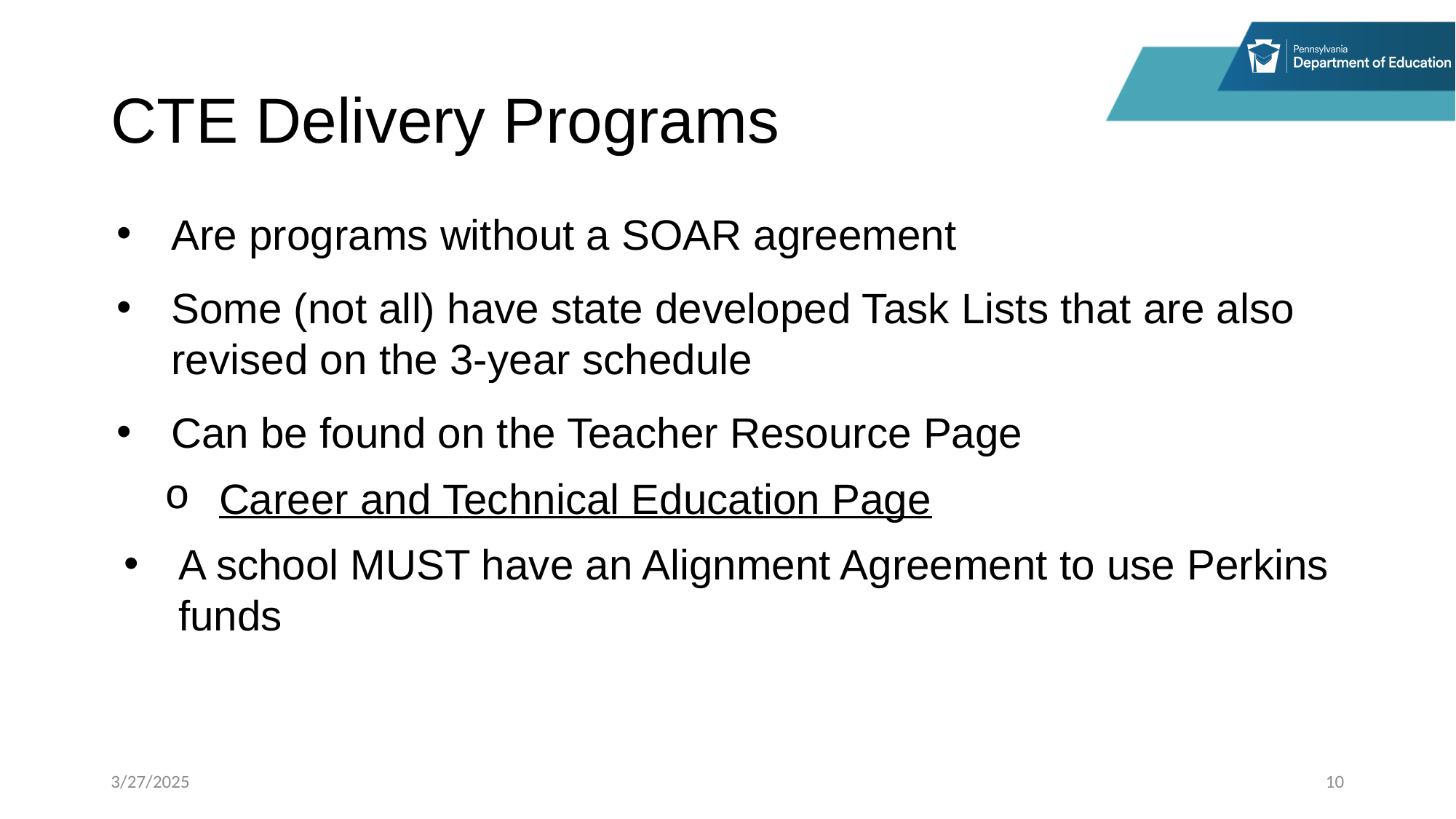

# CTE Delivery Programs
Are programs without a SOAR agreement
Some (not all) have state developed Task Lists that are also revised on the 3-year schedule
Can be found on the Teacher Resource Page
Career and Technical Education Page
A school MUST have an Alignment Agreement to use Perkins funds

3/27/2025
10